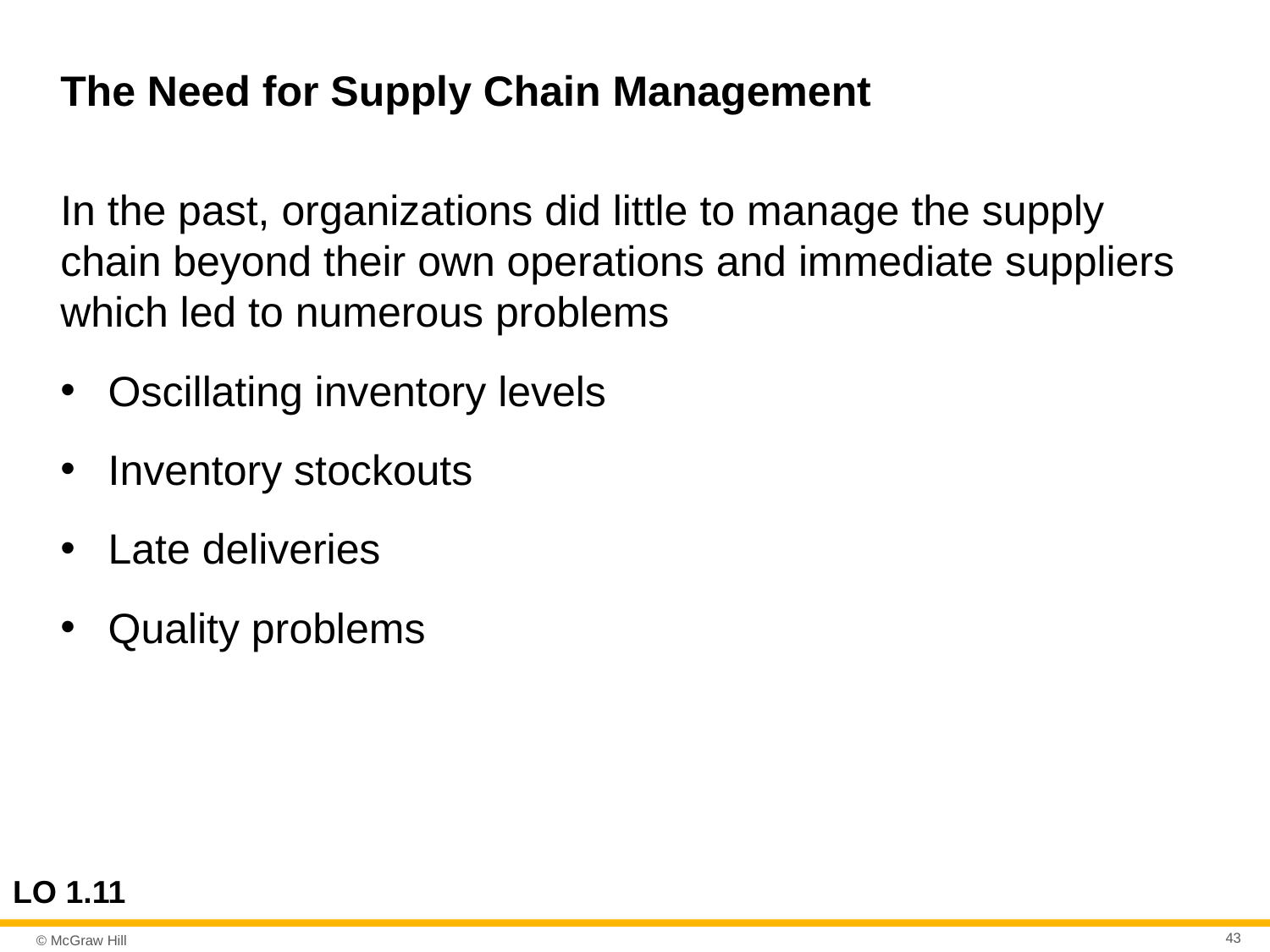

# The Need for Supply Chain Management
In the past, organizations did little to manage the supply chain beyond their own operations and immediate suppliers which led to numerous problems
Oscillating inventory levels
Inventory stockouts
Late deliveries
Quality problems
LO 1.11